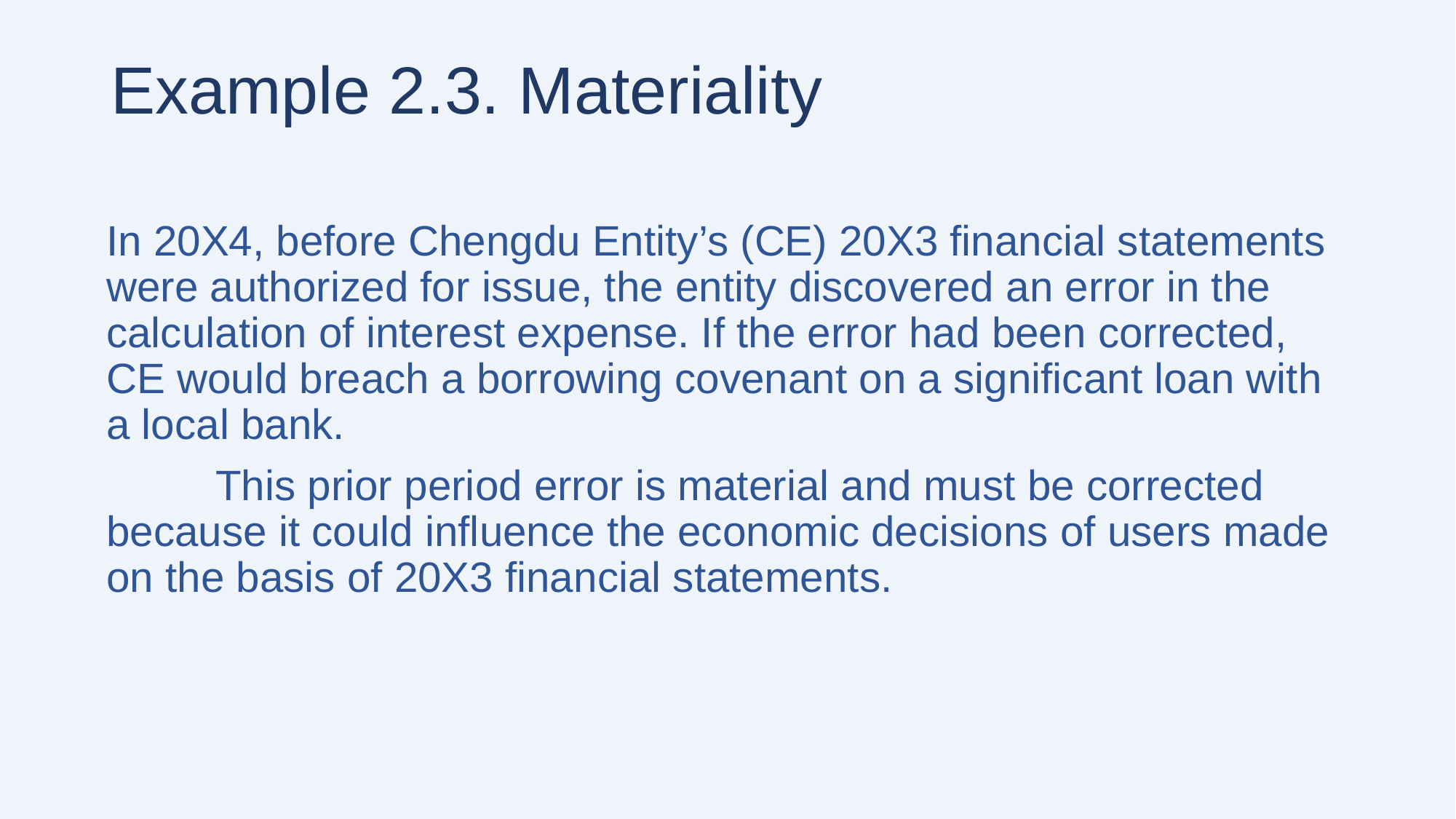

# Example 2.3. Materiality
In 20X4, before Chengdu Entity’s (CE) 20X3 financial statements were authorized for issue, the entity discovered an error in the calculation of interest expense. If the error had been corrected, CE would breach a borrowing covenant on a significant loan with a local bank.
	This prior period error is material and must be corrected because it could influence the economic decisions of users made on the basis of 20X3 financial statements.

20